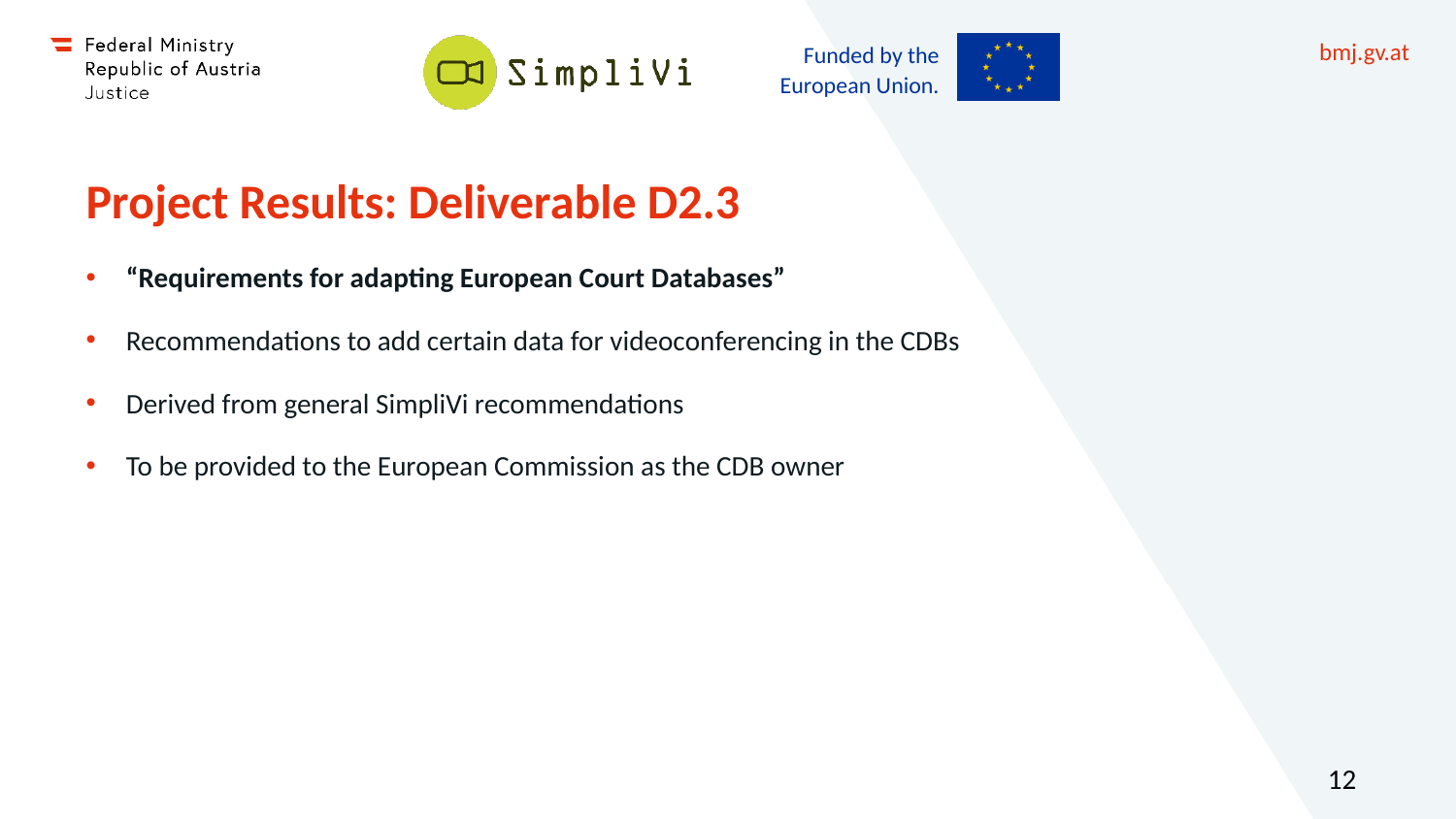

# Project Results: Deliverable D2.3
“Requirements for adapting European Court Databases”
Recommendations to add certain data for videoconferencing in the CDBs
Derived from general SimpliVi recommendations
To be provided to the European Commission as the CDB owner
12